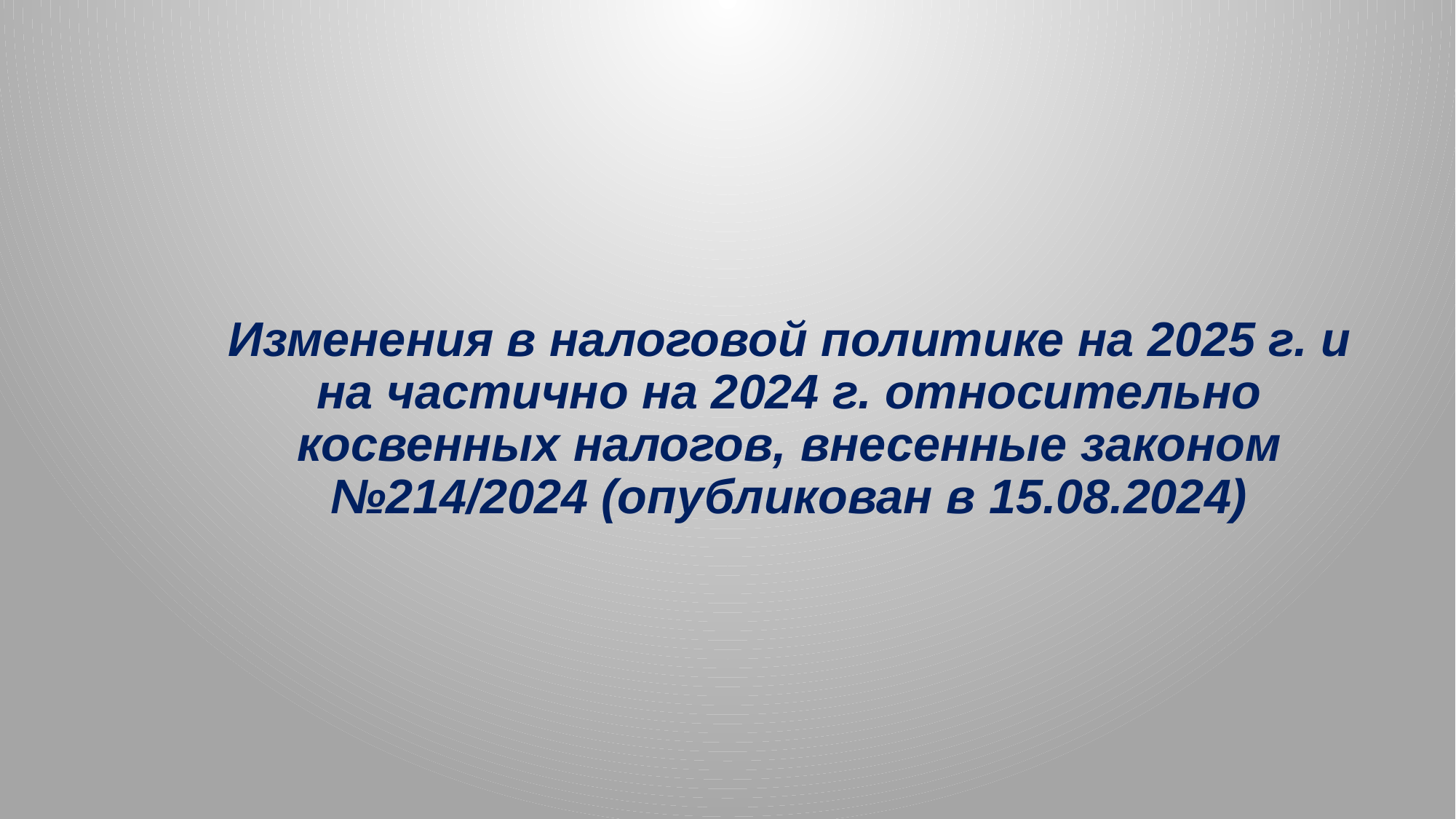

Изменения в налоговой политике на 2025 г. и на частично на 2024 г. относительно косвенных налогов, внесенные законом №214/2024 (опубликован в 15.08.2024)